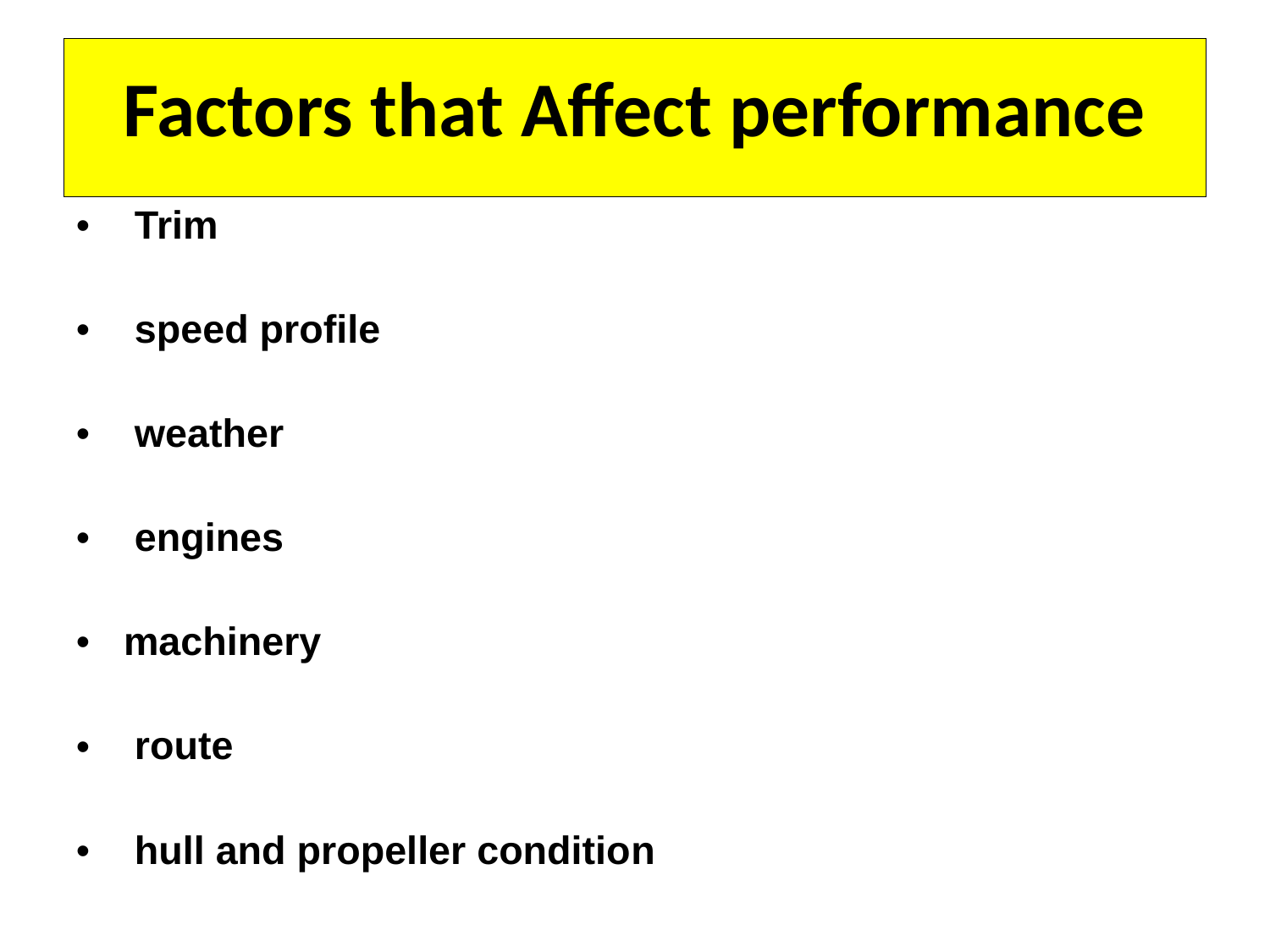

Factors that Affect performance
 Trim

 speed profile

 weather

 engines

machinery

 route

 hull and propeller condition